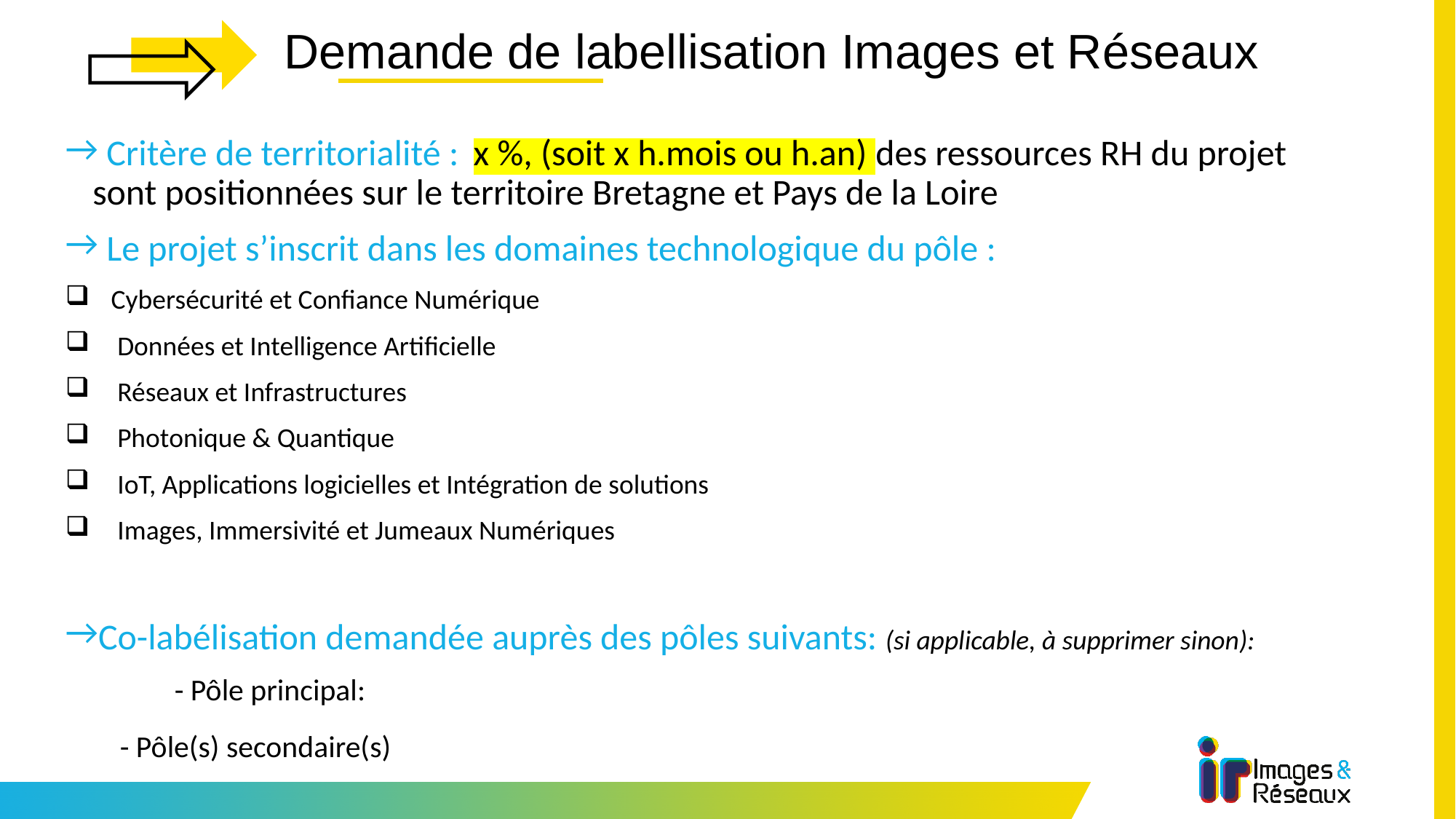

# Demande de labellisation Images et Réseaux
 Critère de territorialité :  x %, (soit x h.mois ou h.an) des ressources RH du projet sont positionnées sur le territoire Bretagne et Pays de la Loire
 Le projet s’inscrit dans les domaines technologique du pôle :
   Cybersécurité et Confiance Numérique
    Données et Intelligence Artificielle
    Réseaux et Infrastructures
    Photonique & Quantique
    IoT, Applications logicielles et Intégration de solutions
    Images, Immersivité et Jumeaux Numériques

Co-labélisation demandée auprès des pôles suivants: (si applicable, à supprimer sinon):
	- Pôle principal:
	- Pôle(s) secondaire(s)